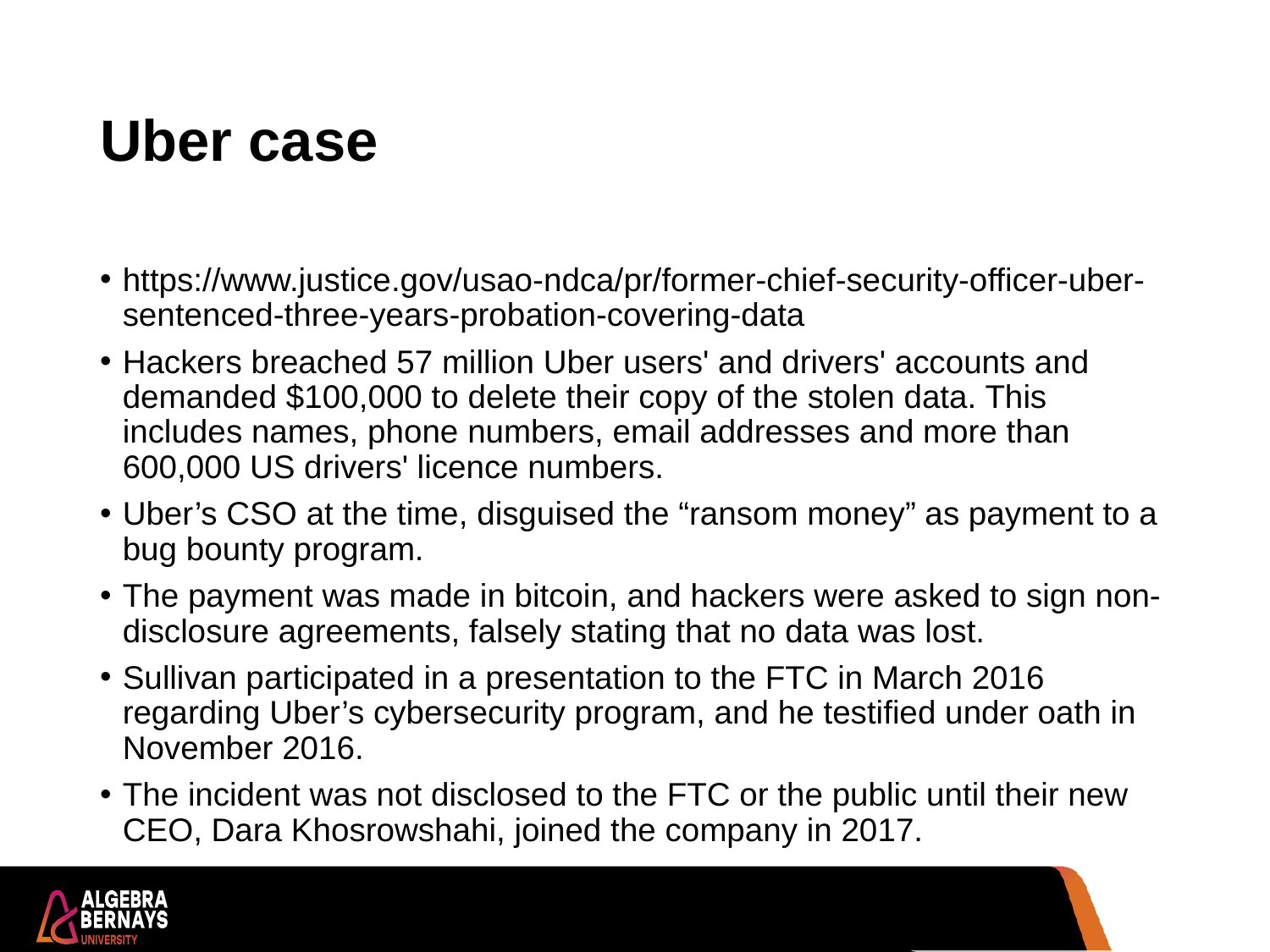

# Uber case

https://www.justice.gov/usao-ndca/pr/former-chief-security-officer-uber-sentenced-three-years-probation-covering-data
Hackers breached 57 million Uber users' and drivers' accounts and demanded $100,000 to delete their copy of the stolen data. This includes names, phone numbers, email addresses and more than 600,000 US drivers' licence numbers.
Uber’s CSO at the time, disguised the “ransom money” as payment to a bug bounty program.
The payment was made in bitcoin, and hackers were asked to sign non-disclosure agreements, falsely stating that no data was lost.
Sullivan participated in a presentation to the FTC in March 2016 regarding Uber’s cybersecurity program, and he testified under oath in November 2016.
The incident was not disclosed to the FTC or the public until their new CEO, Dara Khosrowshahi, joined the company in 2017.